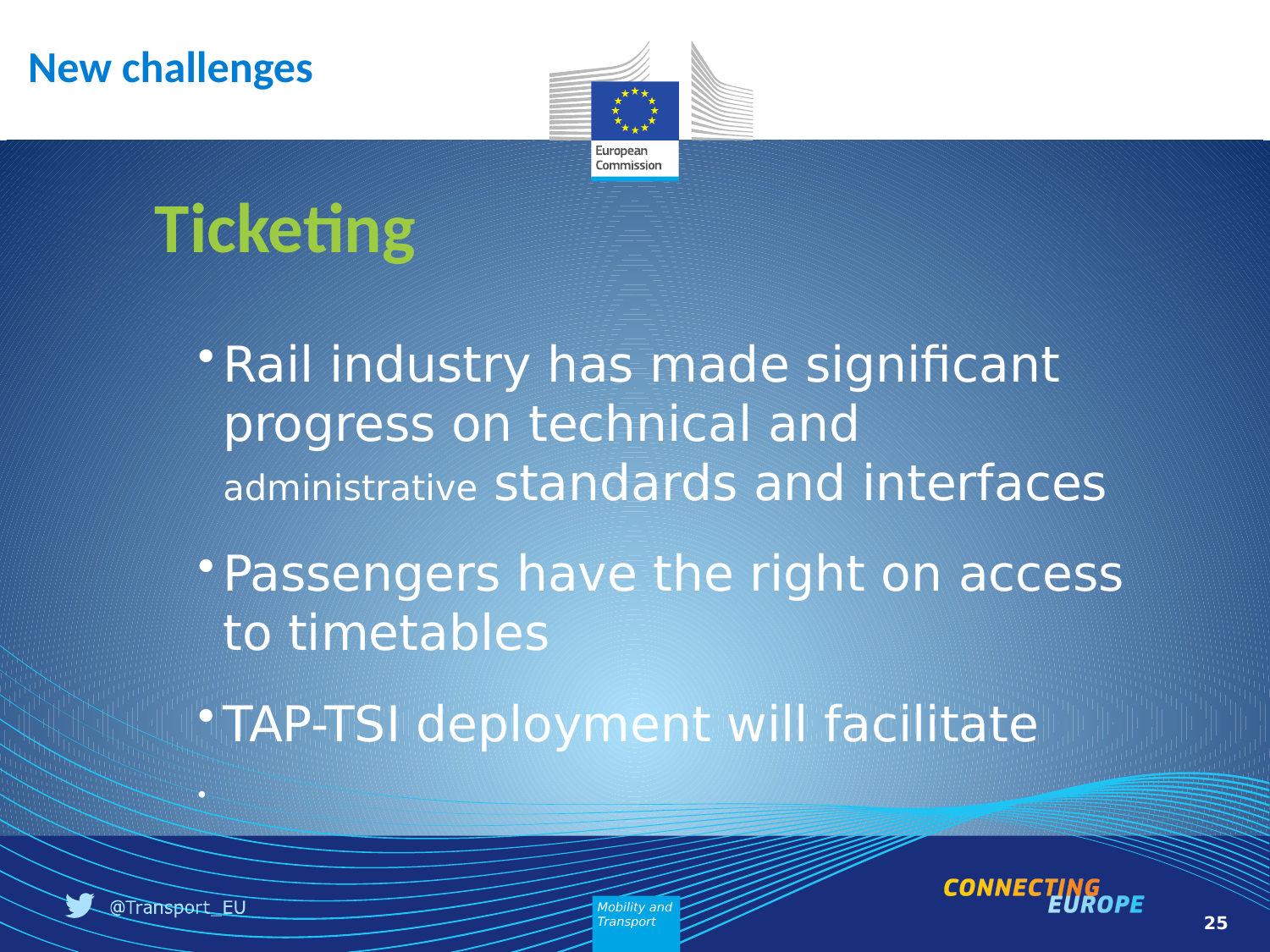

New challenges
# Ticketing
Rail industry has made significant progress on technical and administrative standards and interfaces
Passengers have the right on access to timetables
TAP-TSI deployment will facilitate

25